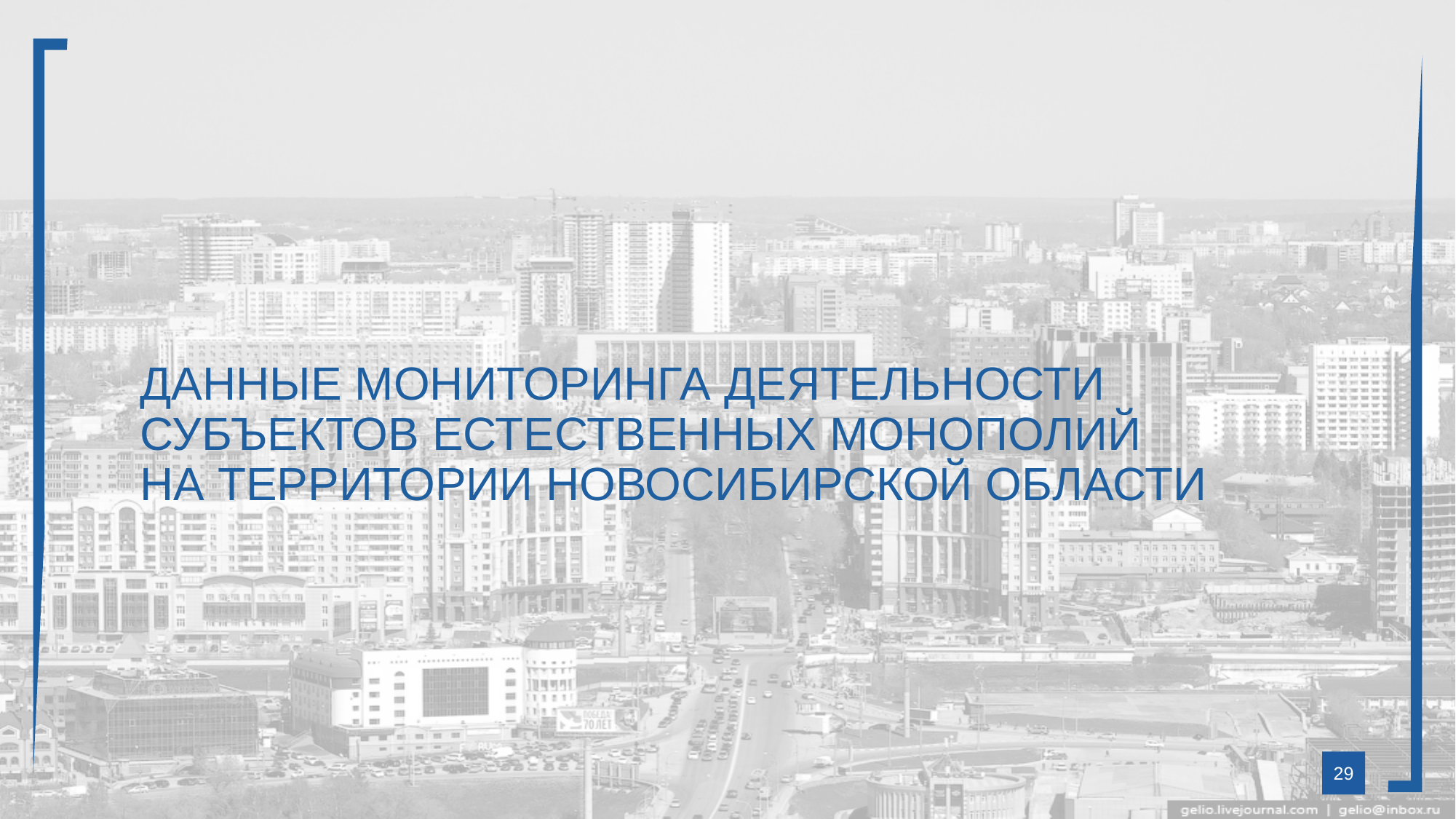

# ДАННЫЕ МОНИТОРИНГА ДЕЯТЕЛЬНОСТИ СУБЪЕКТОВ ЕСТЕСТВЕННЫХ МОНОПОЛИЙ НА ТЕРРИТОРИИ НОВОСИБИРСКОЙ ОБЛАСТИ
29